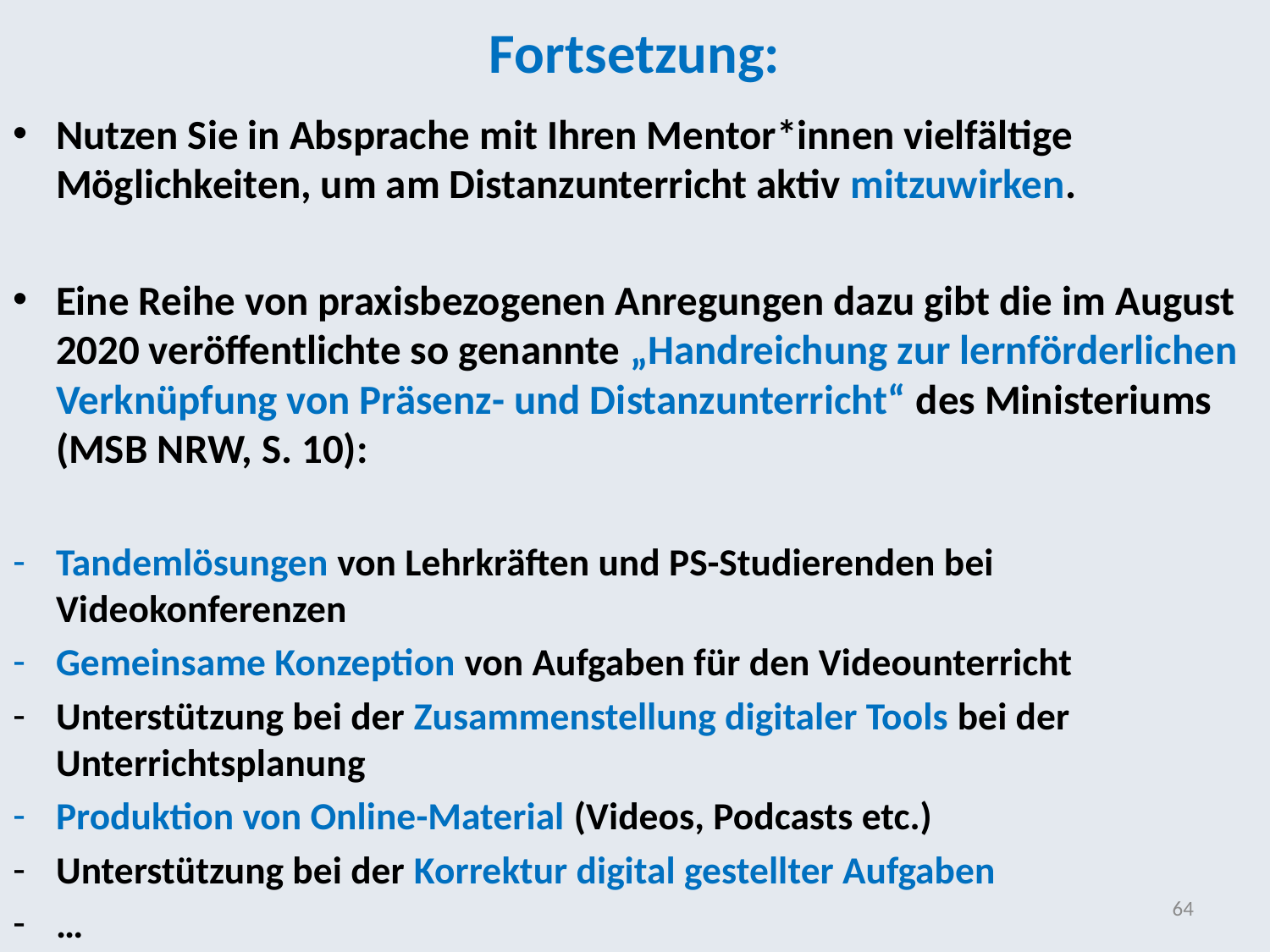

# Fortsetzung:
Nutzen Sie in Absprache mit Ihren Mentor*innen vielfältige Möglichkeiten, um am Distanzunterricht aktiv mitzuwirken.

Eine Reihe von praxisbezogenen Anregungen dazu gibt die im August 2020 veröffentlichte so genannte „Handreichung zur lernförderlichen Verknüpfung von Präsenz- und Distanzunterricht“ des Ministeriums (MSB NRW, S. 10):

Tandemlösungen von Lehrkräften und PS-Studierenden bei Videokonferenzen
Gemeinsame Konzeption von Aufgaben für den Videounterricht
Unterstützung bei der Zusammenstellung digitaler Tools bei der Unterrichtsplanung
Produktion von Online-Material (Videos, Podcasts etc.)
Unterstützung bei der Korrektur digital gestellter Aufgaben
…

64